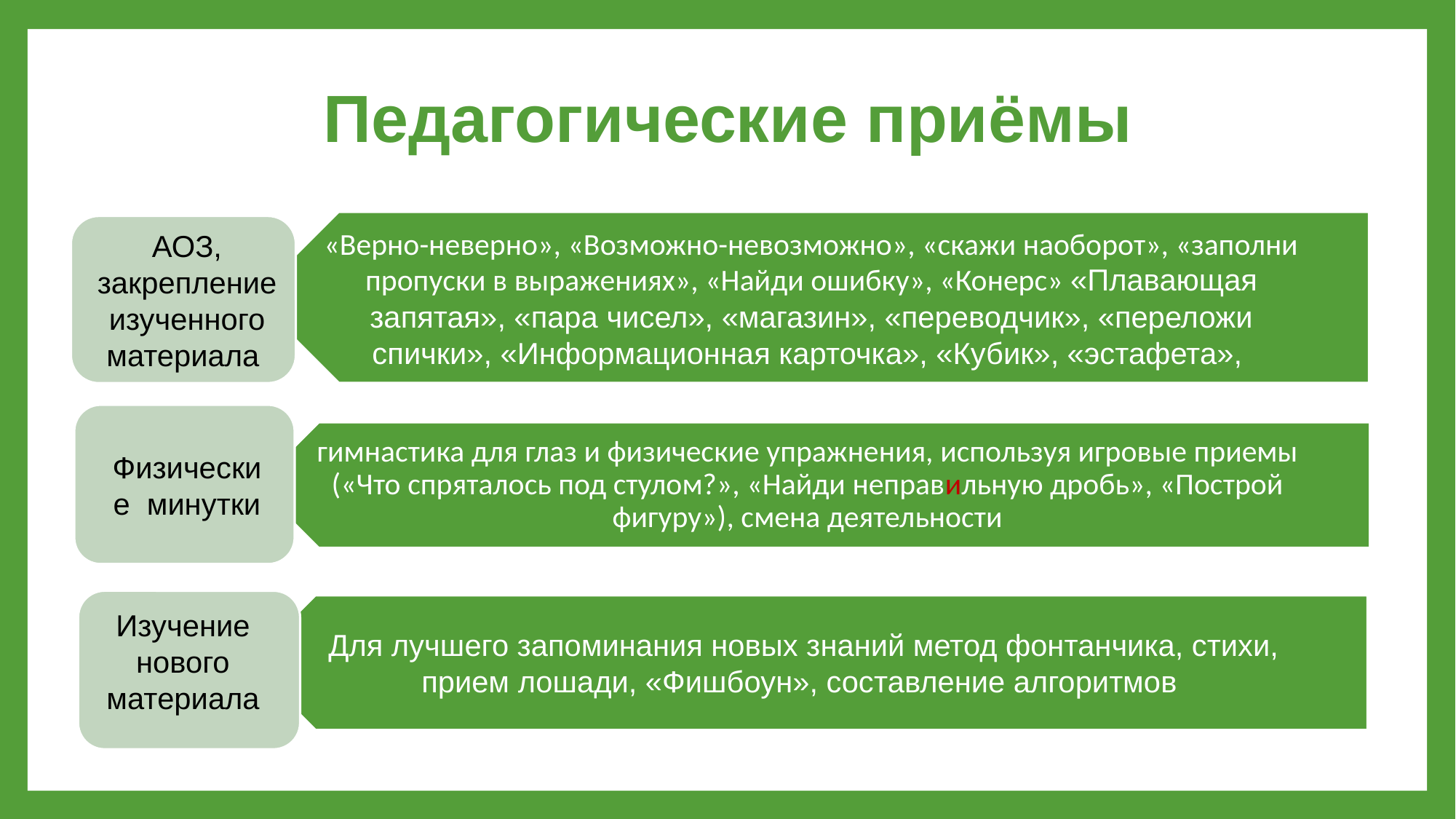

# Педагогические приёмы
«Верно-неверно», «Возможно-невозможно», «скажи наоборот», «заполни пропуски в выражениях», «Найди ошибку», «Конерс» «Плавающая запятая», «пара чисел», «магазин», «переводчик», «переложи спички», «Информационная карточка», «Кубик», «эстафета»,
гимнастика для глаз и физические упражнения, используя игровые приемы («Что спряталось под стулом?», «Найди неправильную дробь», «Построй фигуру»), смена деятельности
Для лучшего запоминания новых знаний метод фонтанчика, стихи, прием лошади, «Фишбоун», составление алгоритмов
АОЗ, закрепление изученного материала
Физические  минутки
Изучение нового материала